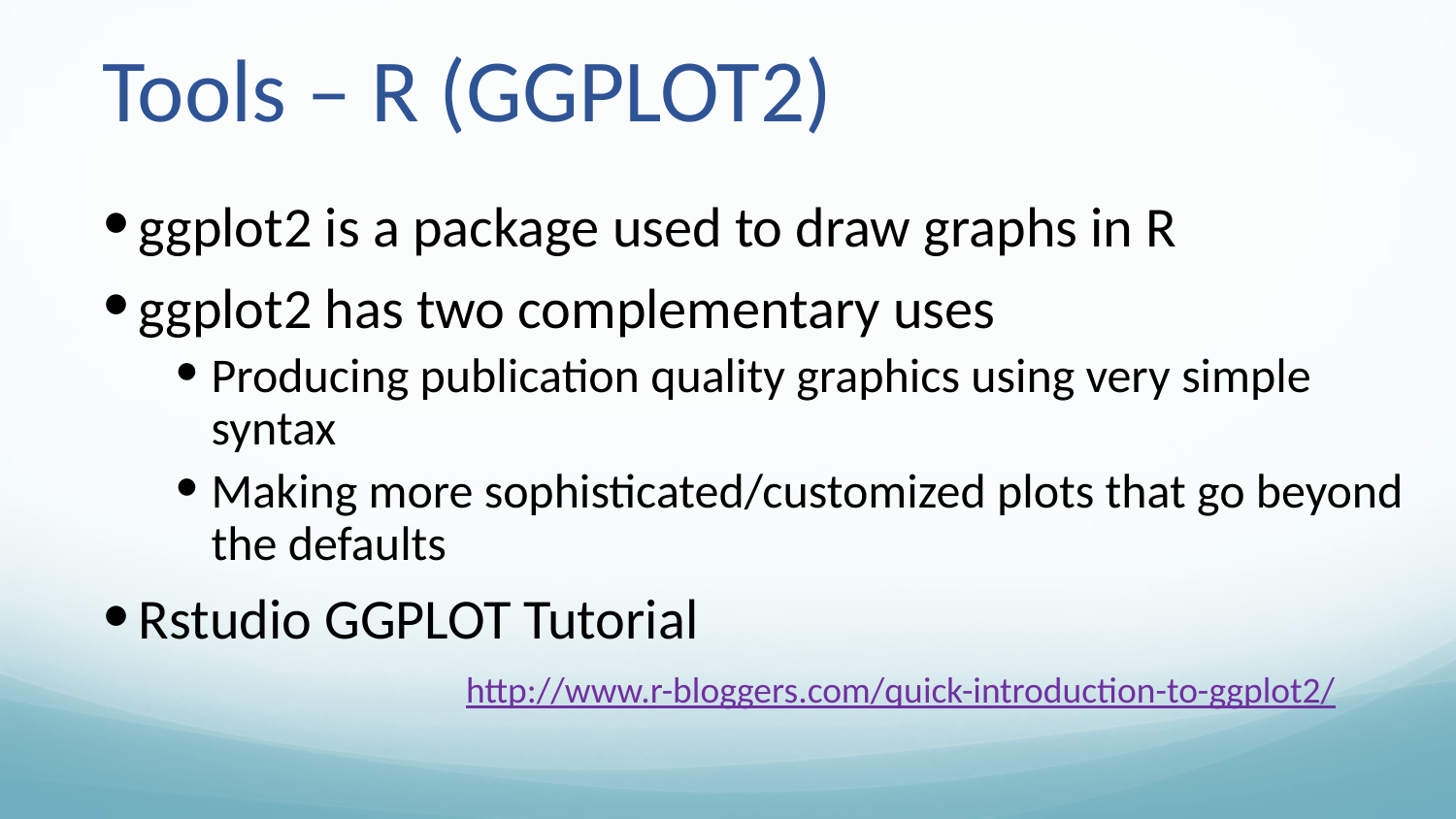

# Tools – R (GGPLOT2)
ggplot2 is a package used to draw graphs in R
ggplot2 has two complementary uses
Producing publication quality graphics using very simple syntax
Making more sophisticated/customized plots that go beyond the defaults
Rstudio GGPLOT Tutorial
http://www.r-bloggers.com/quick-introduction-to-ggplot2/